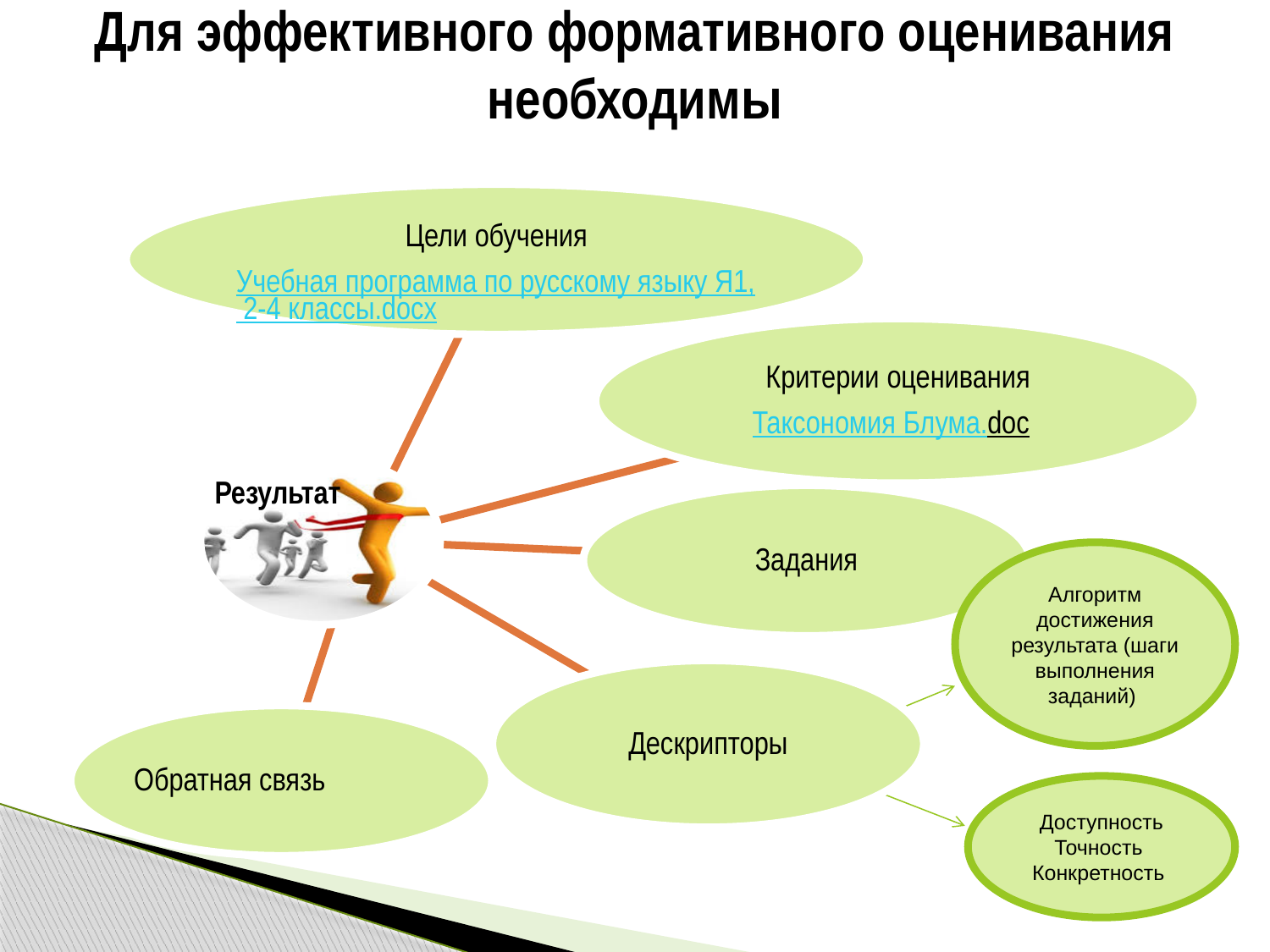

# Для эффективного формативного оценивания необходимы

 Цели обучения
Учебная программа по русскому языку Я1, 2-4 классы.docx
Критерии оценивания
Таксономия Блума.doc
Задания
Дескрипторы

Обратная связь
Результат
Алгоритм достижения результата (шаги выполнения заданий)
Доступность
Точность
Конкретность